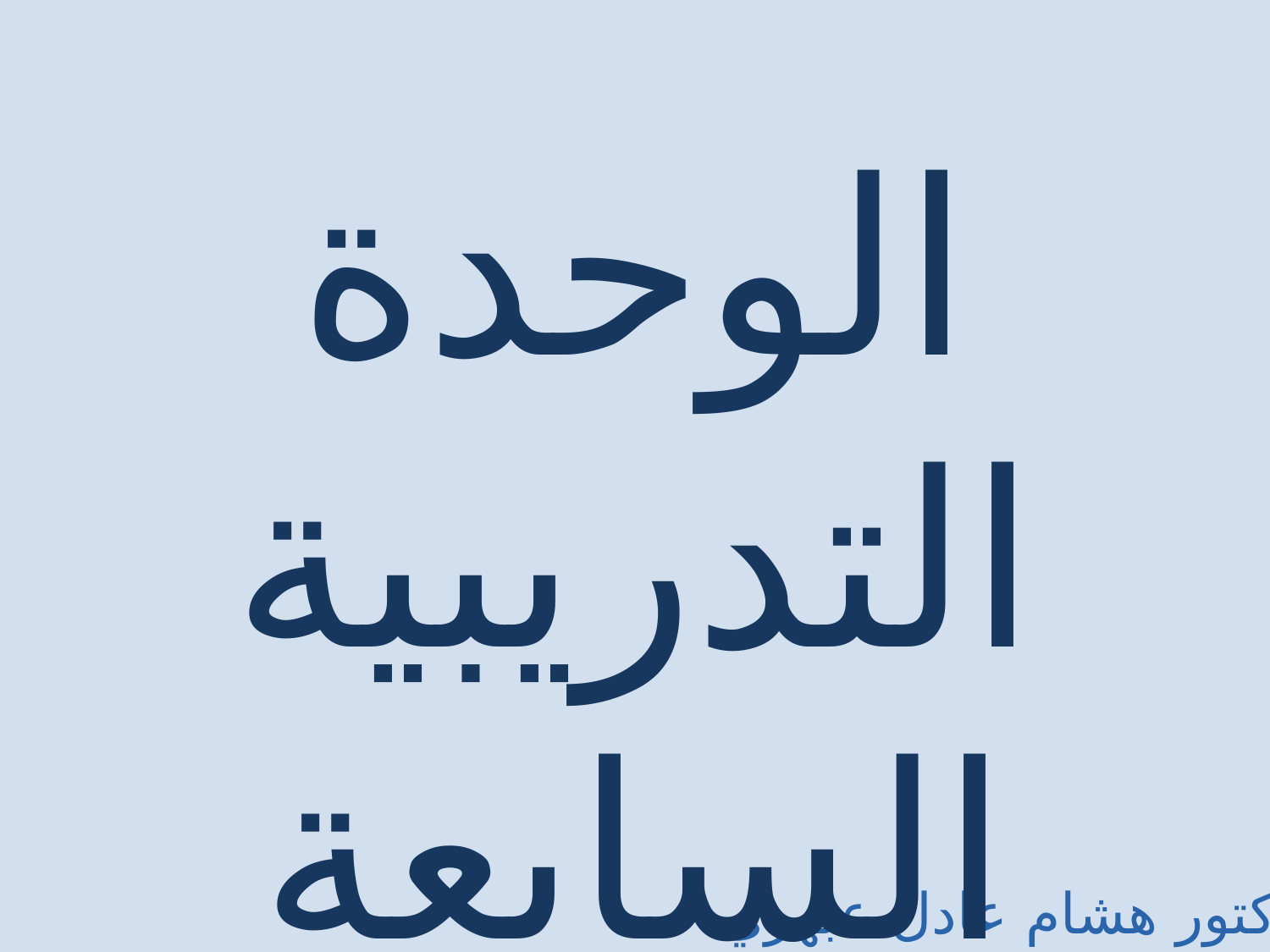

الوحدة التدريبية السابعة
الدكتور هشام عادل عبهري